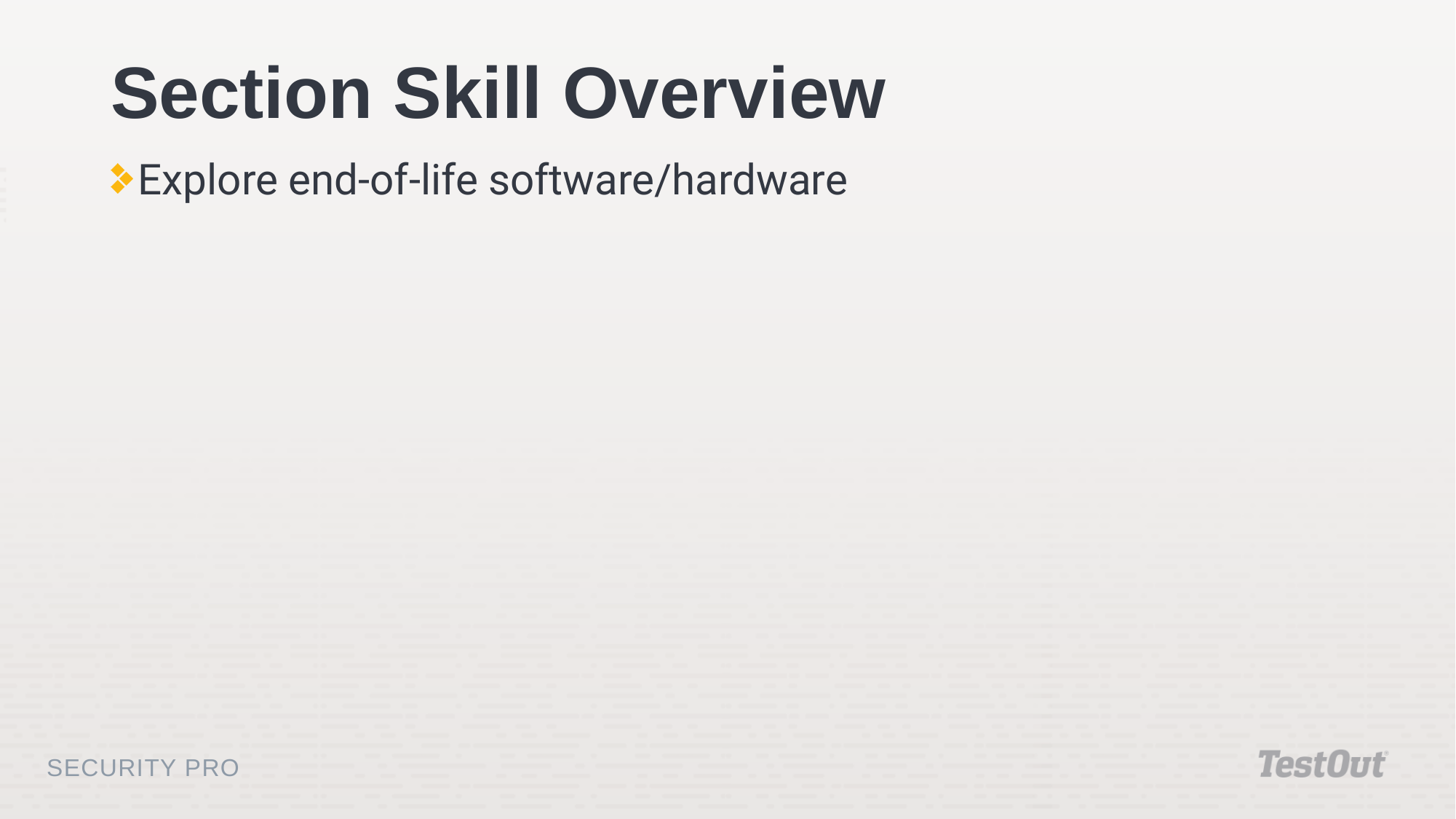

# Section Skill Overview
Explore end-of-life software/hardware
Security Pro